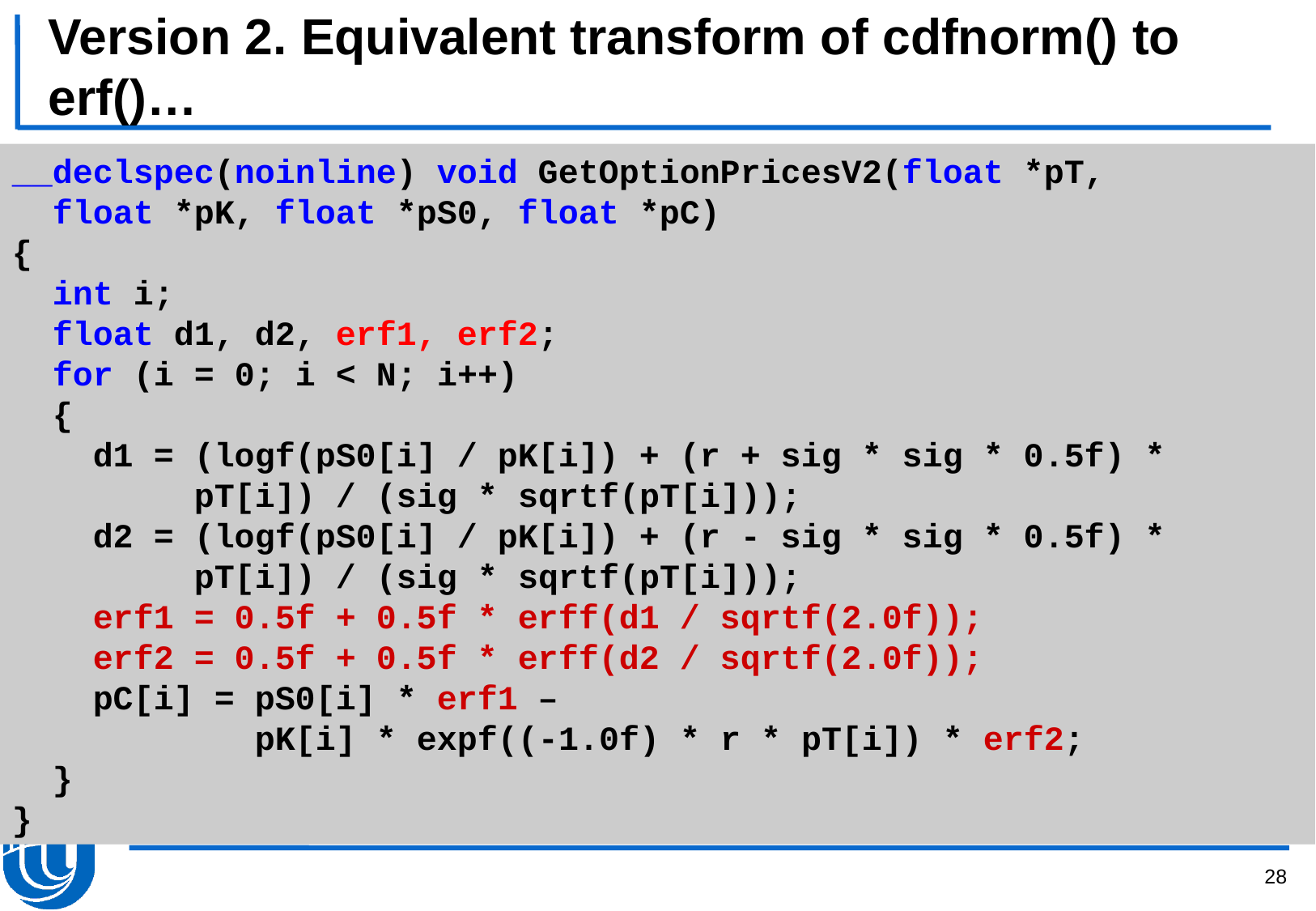

# Version 2. Equivalent transform of cdfnorm() to erf()…
__declspec(noinline) void GetOptionPricesV2(float *pT,
  float *pK, float *pS0, float *pC)
{
  int i;
  float d1, d2, erf1, erf2;
  for (i = 0; i < N; i++)
  {
    d1 = (logf(pS0[i] / pK[i]) + (r + sig * sig * 0.5f) *
         pT[i]) / (sig * sqrtf(pT[i]));
    d2 = (logf(pS0[i] / pK[i]) + (r - sig * sig * 0.5f) *
         pT[i]) / (sig * sqrtf(pT[i]));
    erf1 = 0.5f + 0.5f * erff(d1 / sqrtf(2.0f));
    erf2 = 0.5f + 0.5f * erff(d2 / sqrtf(2.0f));
    pC[i] = pS0[i] * erf1 –
            pK[i] * expf((-1.0f) * r * pT[i]) * erf2;
  }
}